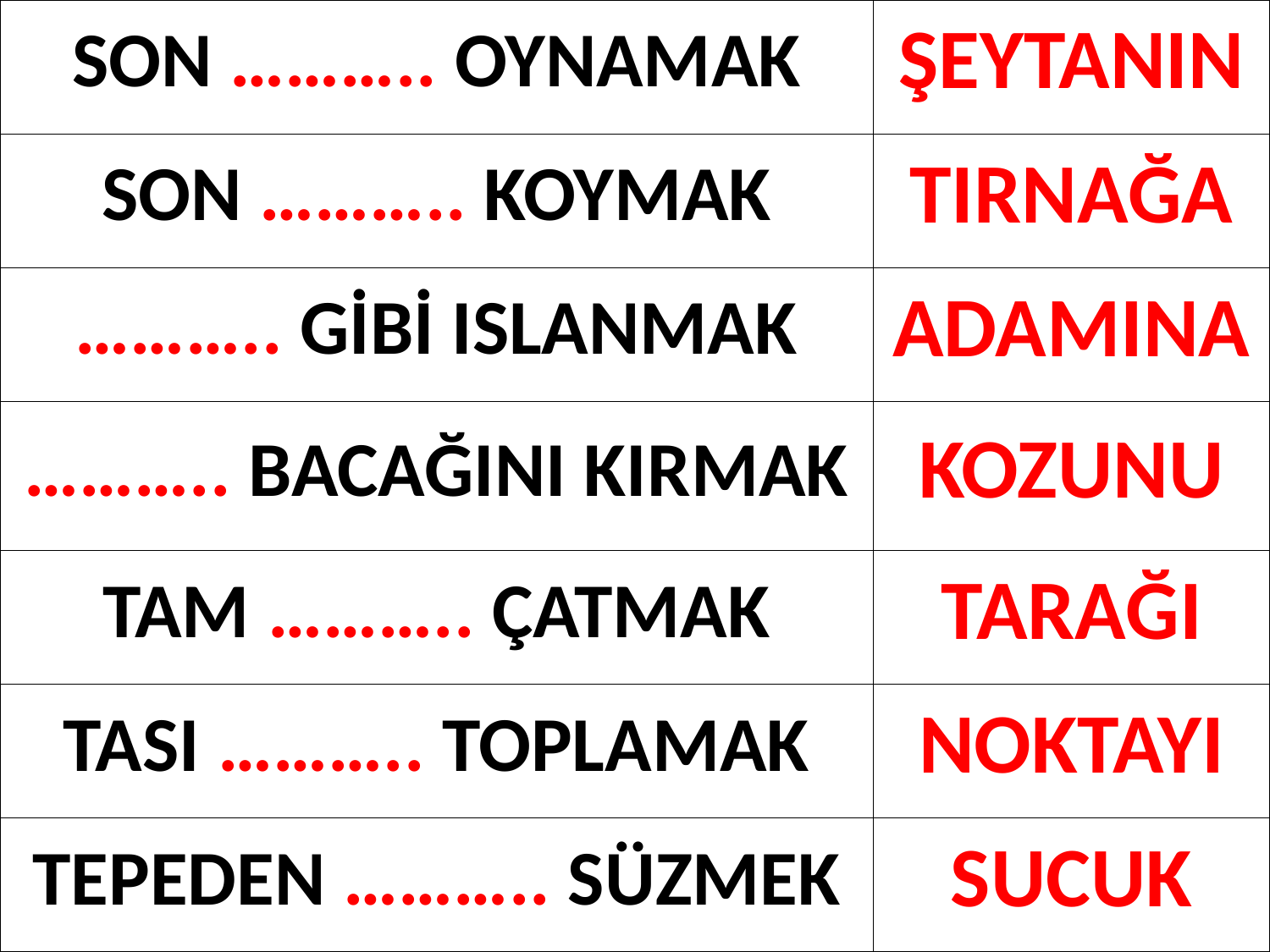

| SON ……….. OYNAMAK | ŞEYTANIN |
| --- | --- |
| SON ……….. KOYMAK | TIRNAĞA |
| ……….. GİBİ ISLANMAK | ADAMINA |
| ……….. BACAĞINI KIRMAK | KOZUNU |
| TAM ……….. ÇATMAK | TARAĞI |
| TASI ……….. TOPLAMAK | NOKTAYI |
| TEPEDEN ……….. SÜZMEK | SUCUK |